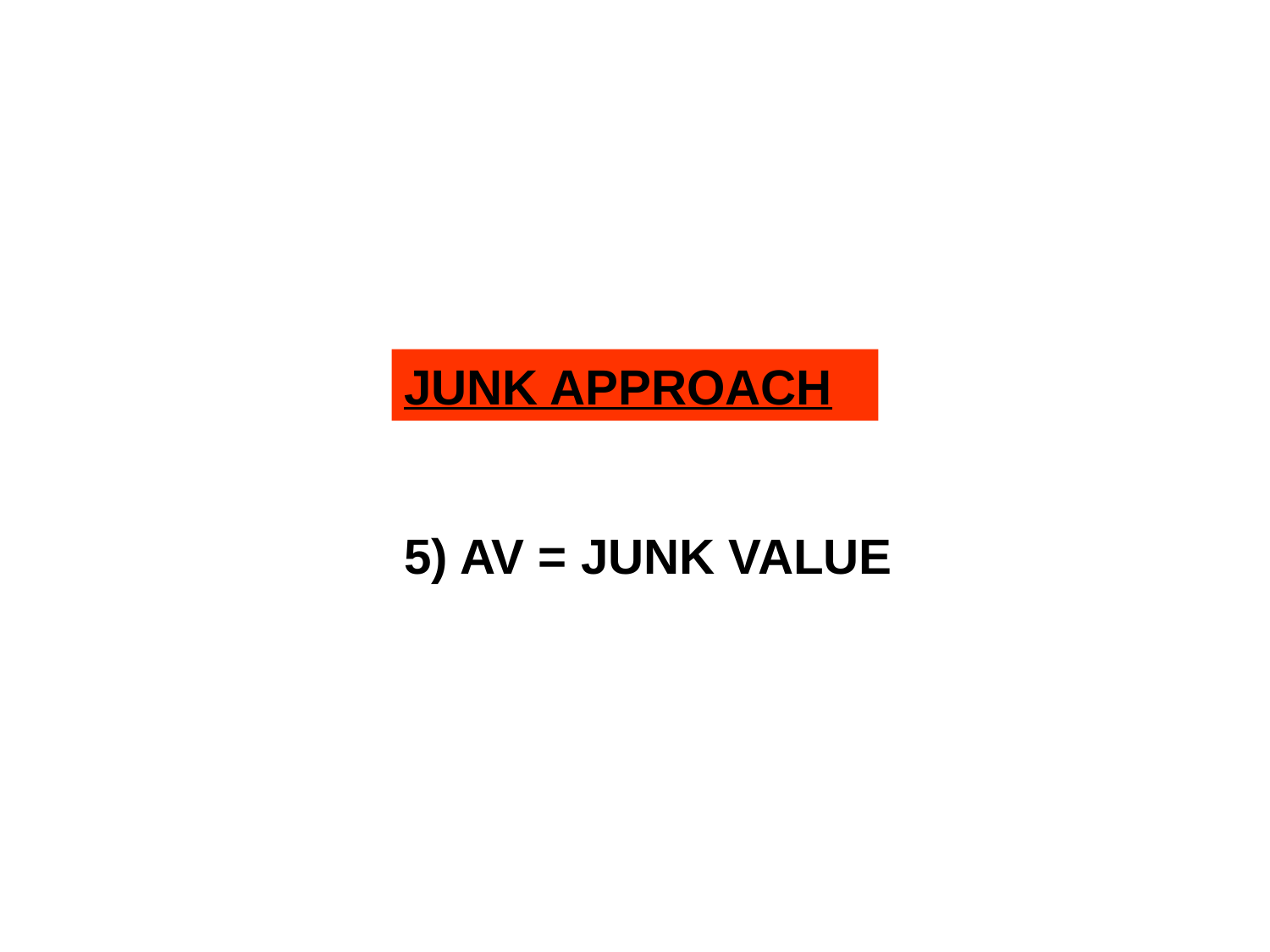

JUNK APPROACH
5) AV = JUNK VALUE